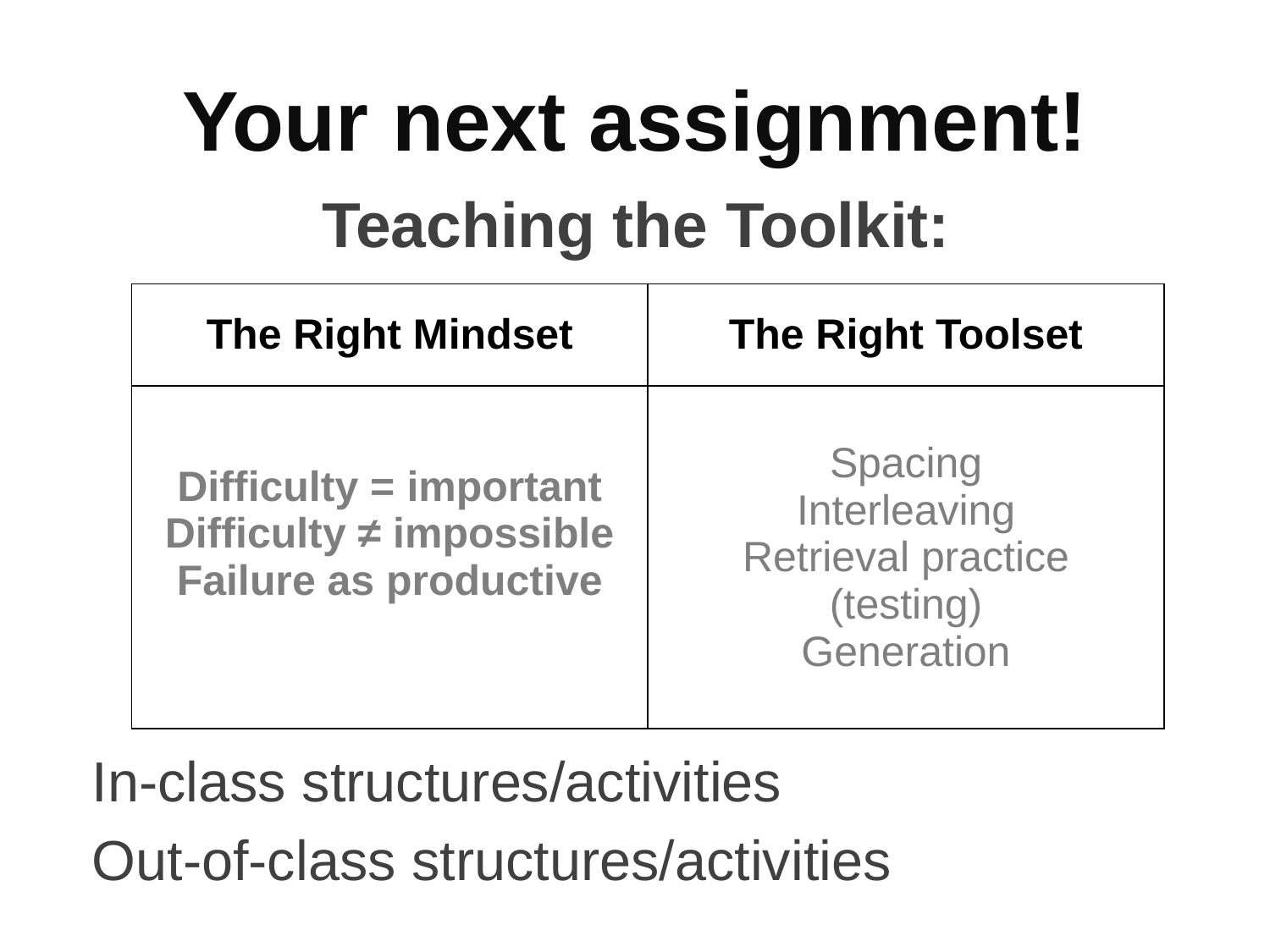

# Your next assignment!
Teaching the Toolkit:

In-class structures/activities
Out-of-class structures/activities
| The Right Mindset | The Right Toolset |
| --- | --- |
| Difficulty = important Difficulty ≠ impossible Failure as productive | Spacing Interleaving Retrieval practice (testing) Generation |